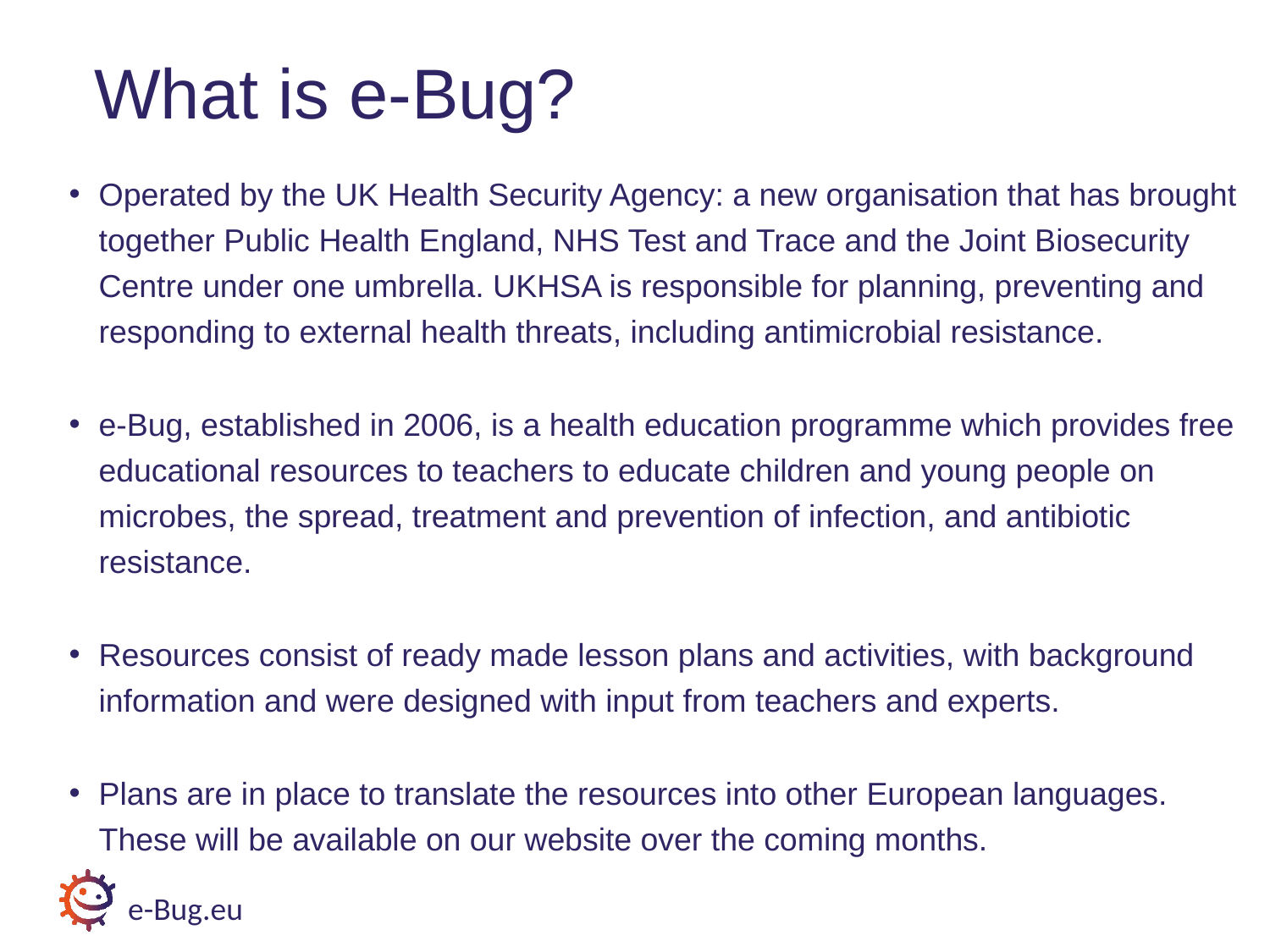

# What is e-Bug?
Operated by the UK Health Security Agency: a new organisation that has brought together Public Health England, NHS Test and Trace and the Joint Biosecurity Centre under one umbrella. UKHSA is responsible for planning, preventing and responding to external health threats, including antimicrobial resistance.
e-Bug, established in 2006, is a health education programme which provides free educational resources to teachers to educate children and young people on microbes, the spread, treatment and prevention of infection, and antibiotic resistance.
Resources consist of ready made lesson plans and activities, with background information and were designed with input from teachers and experts.
Plans are in place to translate the resources into other European languages. These will be available on our website over the coming months.
e-Bug.eu